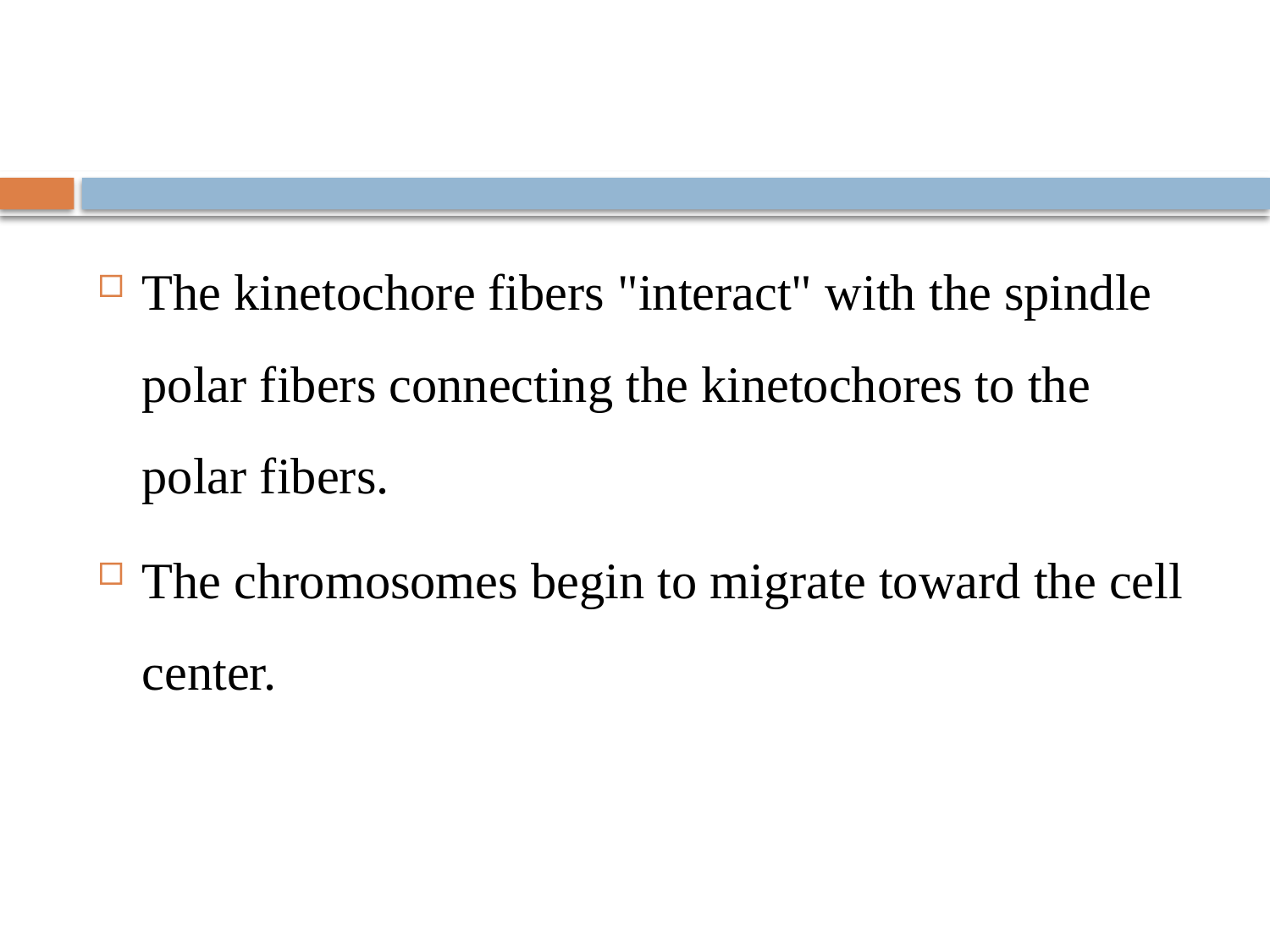

#
The kinetochore fibers "interact" with the spindle polar fibers connecting the kinetochores to the polar fibers.
The chromosomes begin to migrate toward the cell center.